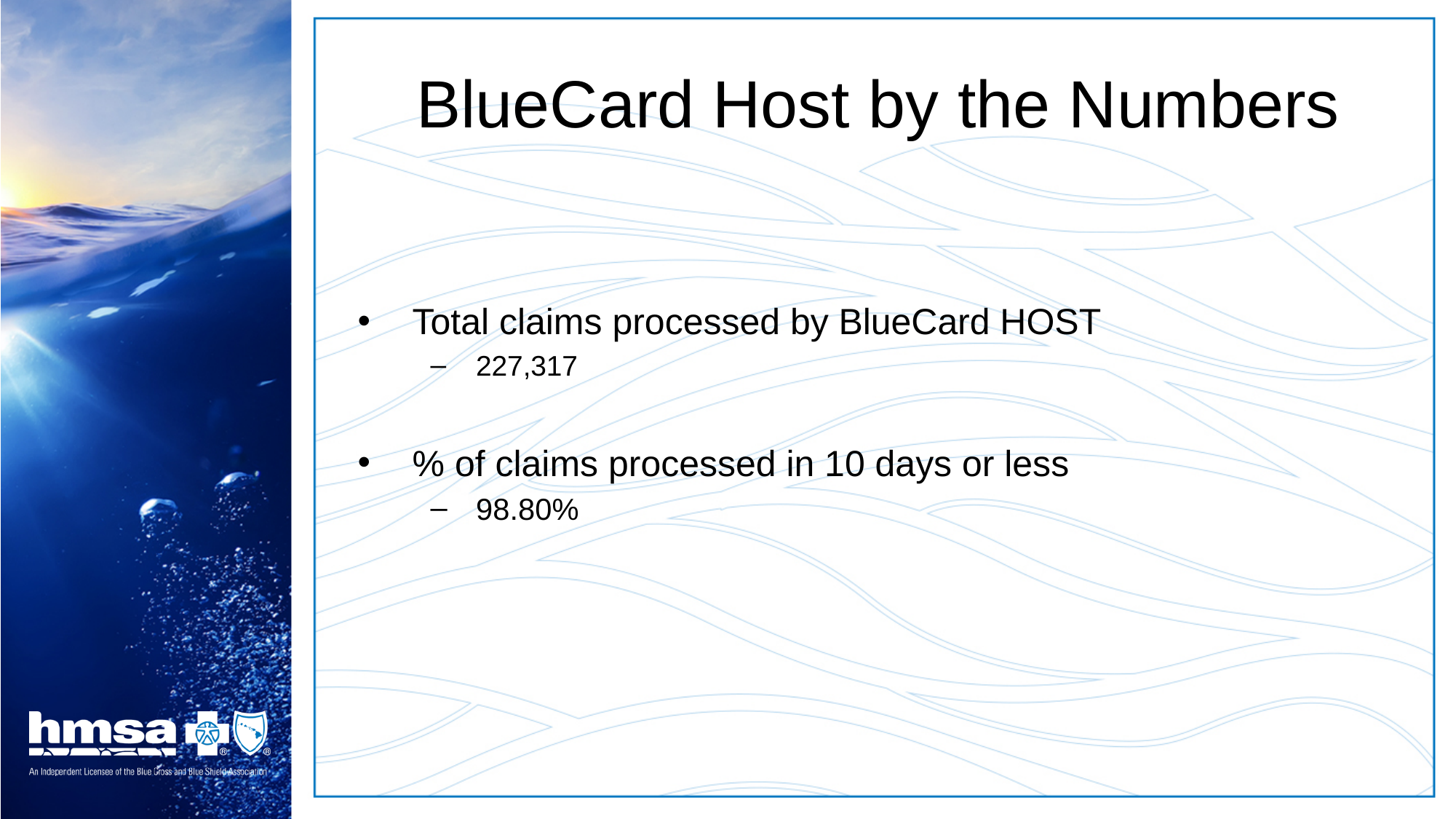

# BlueCard Host by the Numbers

Total claims processed by BlueCard HOST
227,317

% of claims processed in 10 days or less
98.80%